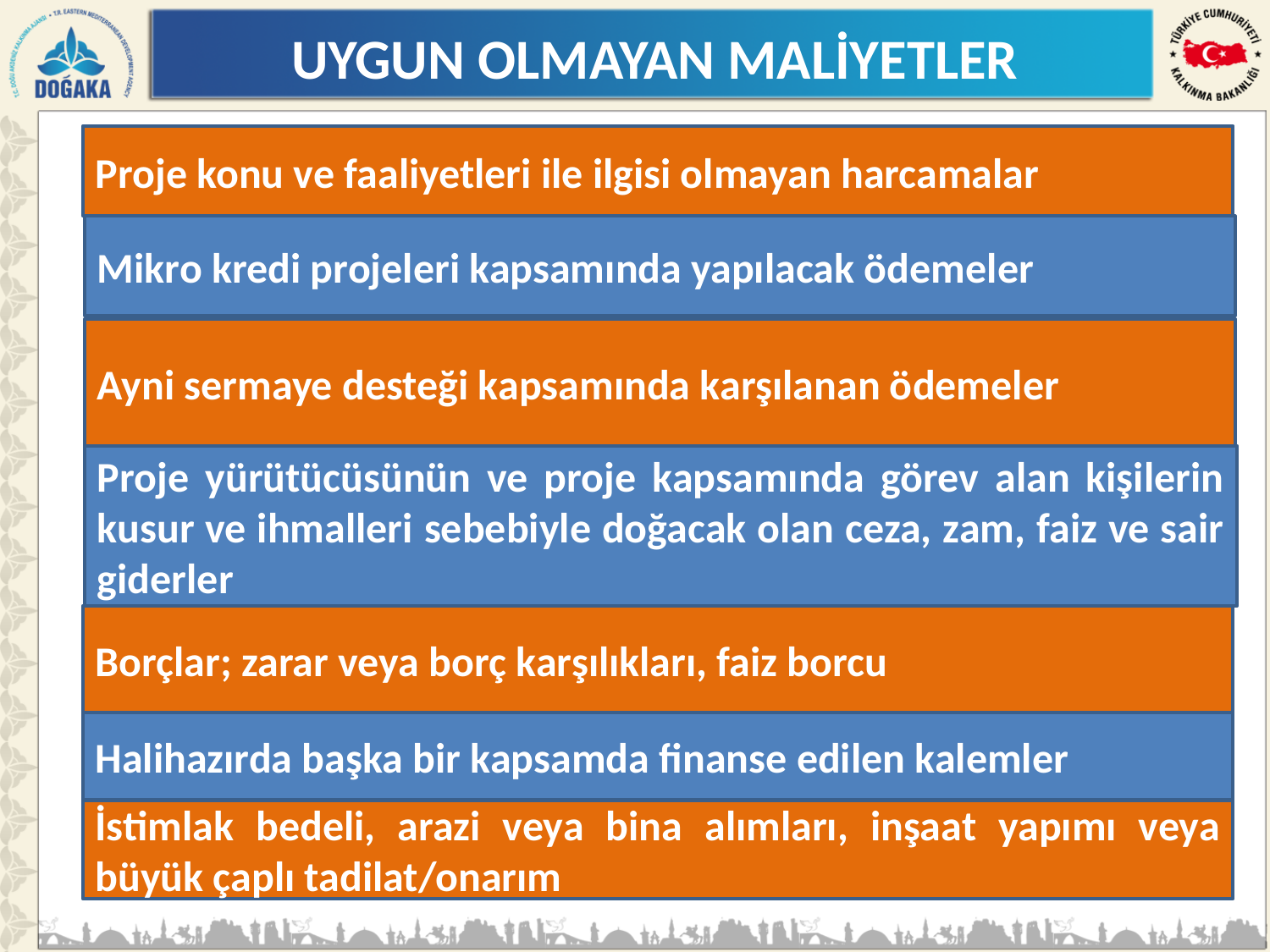

# UYGUN OLMAYAN MALİYETLER

Proje konu ve faaliyetleri ile ilgisi olmayan harcamalar
Mikro kredi projeleri kapsamında yapılacak ödemeler

Ayni sermaye desteği kapsamında karşılanan ödemeler
Proje yürütücüsünün ve proje kapsamında görev alan kişilerin kusur ve ihmalleri sebebiyle doğacak olan ceza, zam, faiz ve sair giderler
Borçlar; zarar veya borç karşılıkları, faiz borcu
Halihazırda başka bir kapsamda finanse edilen kalemler
İstimlak bedeli, arazi veya bina alımları, inşaat yapımı veya büyük çaplı tadilat/onarım